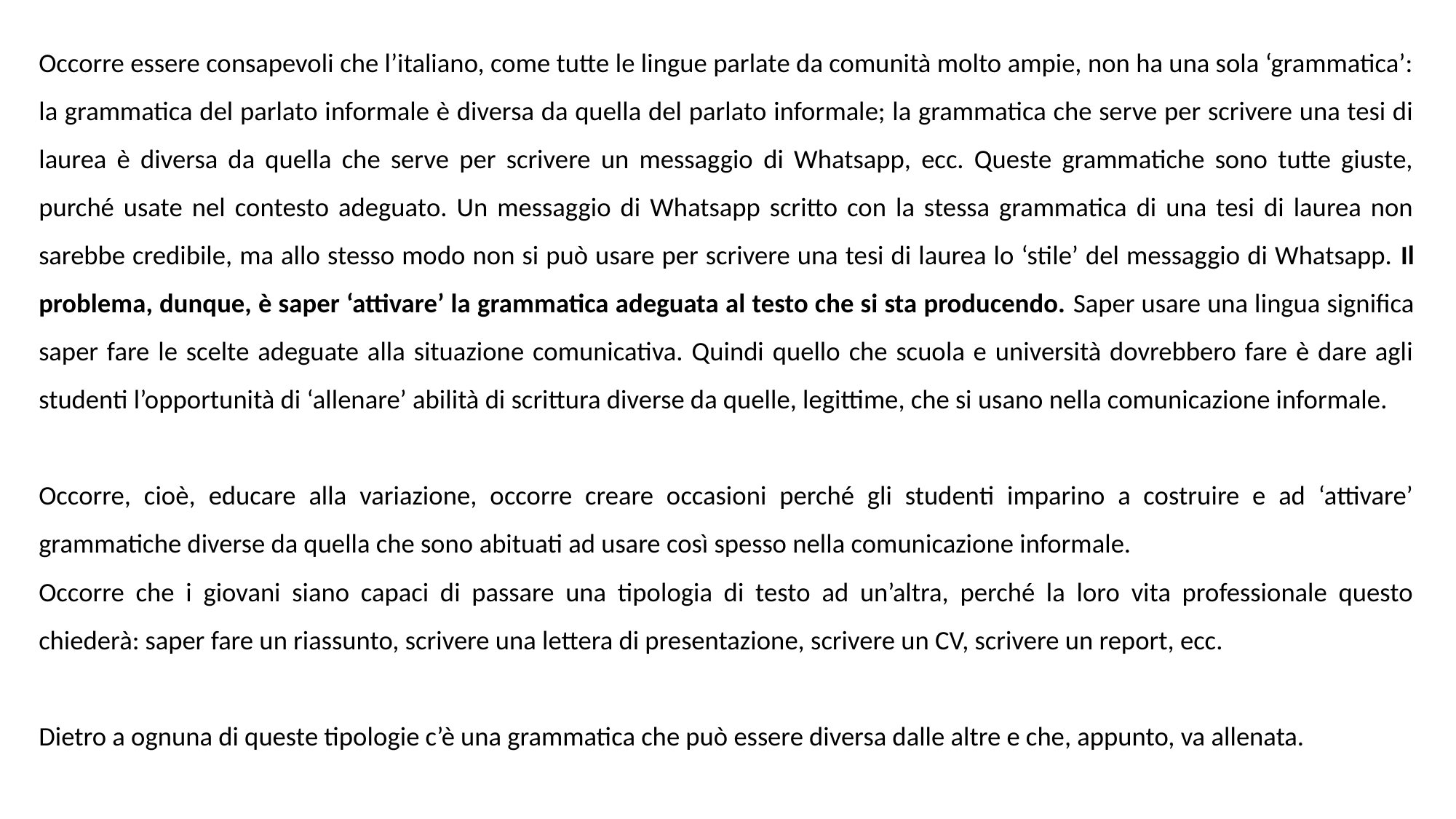

Occorre essere consapevoli che l’italiano, come tutte le lingue parlate da comunità molto ampie, non ha una sola ‘grammatica’: la grammatica del parlato informale è diversa da quella del parlato informale; la grammatica che serve per scrivere una tesi di laurea è diversa da quella che serve per scrivere un messaggio di Whatsapp, ecc. Queste grammatiche sono tutte giuste, purché usate nel contesto adeguato. Un messaggio di Whatsapp scritto con la stessa grammatica di una tesi di laurea non sarebbe credibile, ma allo stesso modo non si può usare per scrivere una tesi di laurea lo ‘stile’ del messaggio di Whatsapp. Il problema, dunque, è saper ‘attivare’ la grammatica adeguata al testo che si sta producendo. Saper usare una lingua significa saper fare le scelte adeguate alla situazione comunicativa. Quindi quello che scuola e università dovrebbero fare è dare agli studenti l’opportunità di ‘allenare’ abilità di scrittura diverse da quelle, legittime, che si usano nella comunicazione informale.

Occorre, cioè, educare alla variazione, occorre creare occasioni perché gli studenti imparino a costruire e ad ‘attivare’ grammatiche diverse da quella che sono abituati ad usare così spesso nella comunicazione informale.
Occorre che i giovani siano capaci di passare una tipologia di testo ad un’altra, perché la loro vita professionale questo chiederà: saper fare un riassunto, scrivere una lettera di presentazione, scrivere un CV, scrivere un report, ecc.

Dietro a ognuna di queste tipologie c’è una grammatica che può essere diversa dalle altre e che, appunto, va allenata.